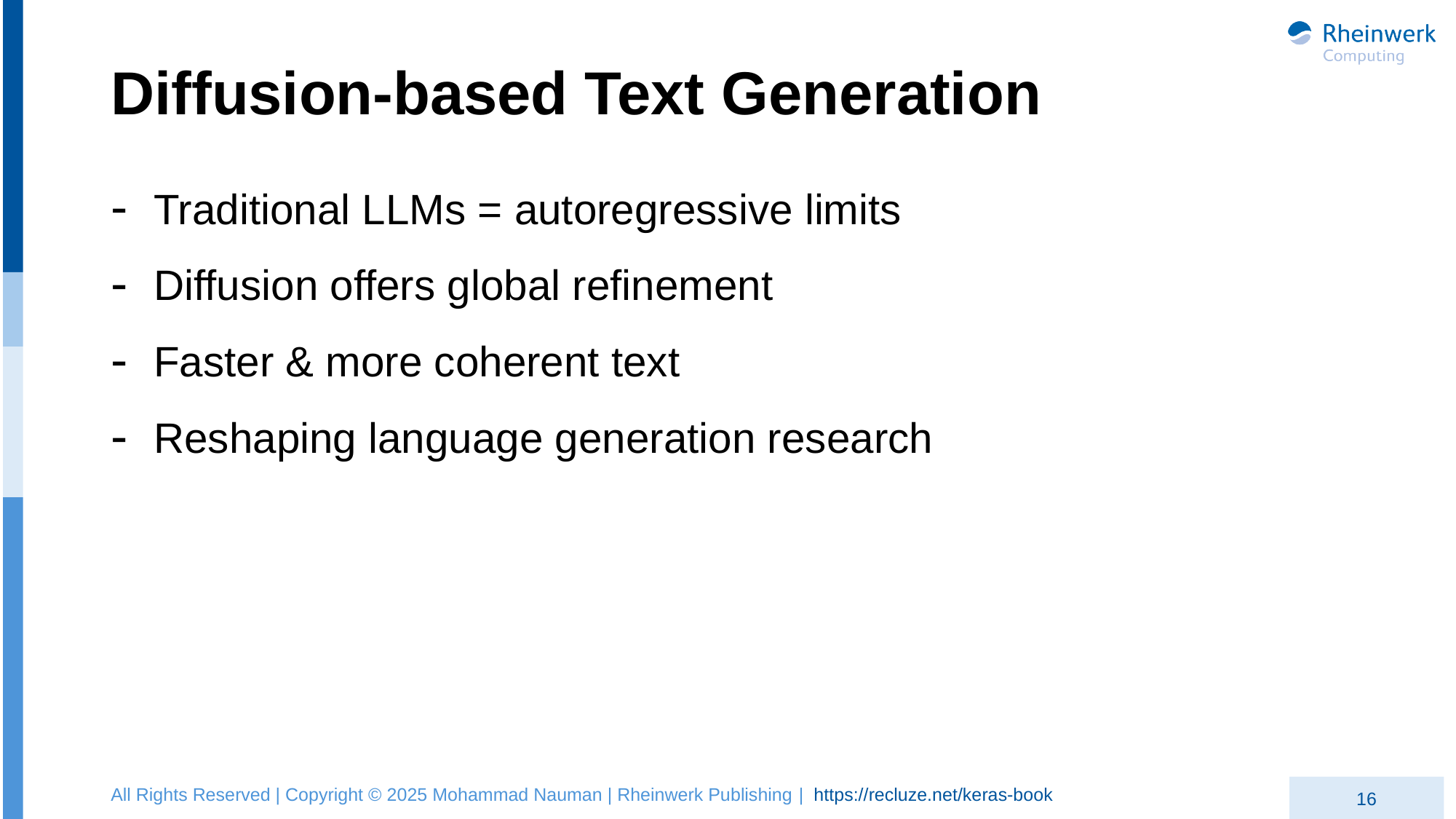

# Diffusion-based Text Generation
Traditional LLMs = autoregressive limits
Diffusion offers global refinement
Faster & more coherent text
Reshaping language generation research